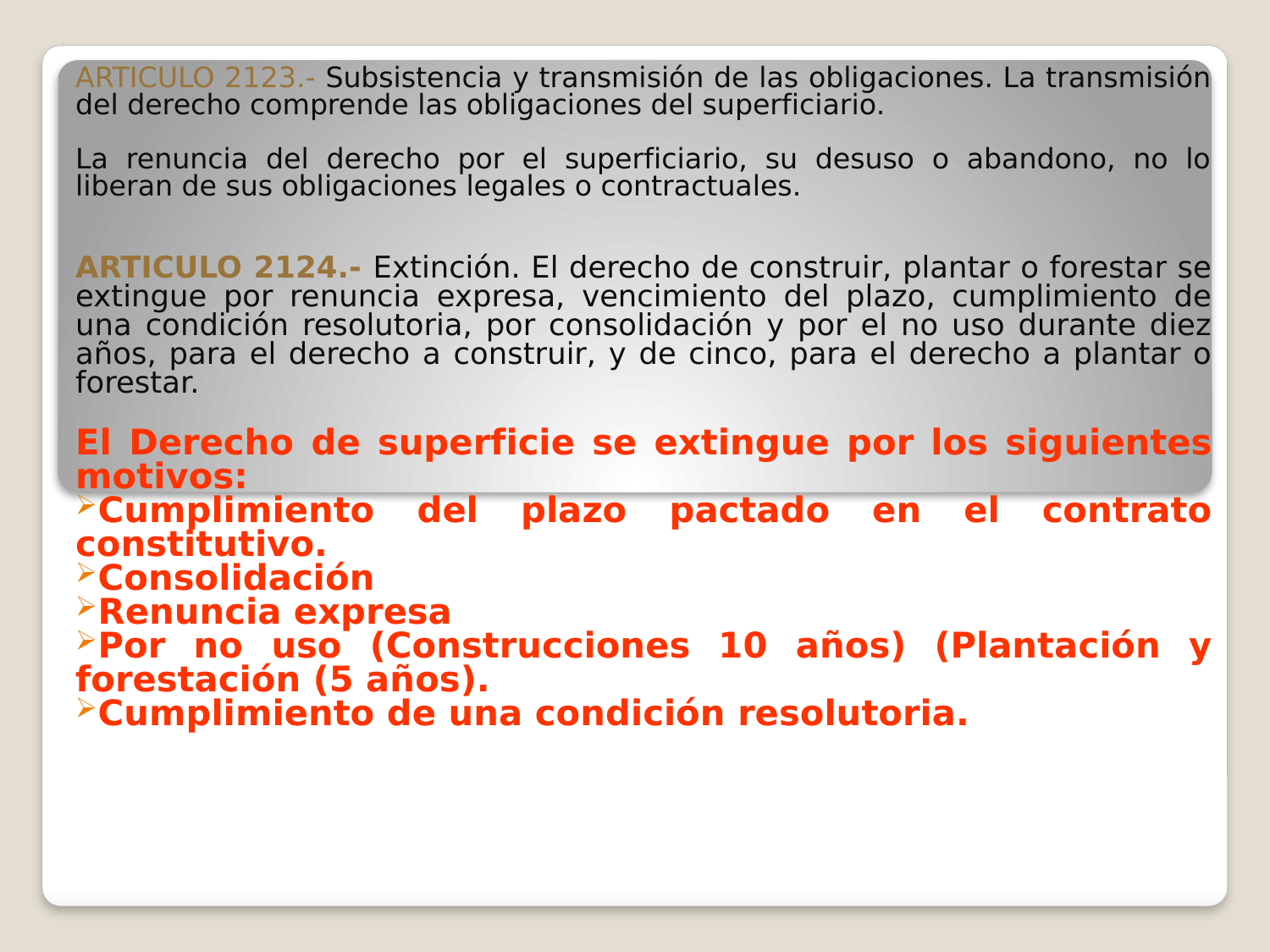

ARTICULO 2123.- Subsistencia y transmisión de las obligaciones. La transmisión del derecho comprende las obligaciones del superficiario.
La renuncia del derecho por el superficiario, su desuso o abandono, no lo liberan de sus obligaciones legales o contractuales.
ARTICULO 2124.- Extinción. El derecho de construir, plantar o forestar se extingue por renuncia expresa, vencimiento del plazo, cumplimiento de una condición resolutoria, por consolidación y por el no uso durante diez años, para el derecho a construir, y de cinco, para el derecho a plantar o forestar.

El Derecho de superficie se extingue por los siguientes motivos:
Cumplimiento del plazo pactado en el contrato constitutivo.
Consolidación
Renuncia expresa
Por no uso (Construcciones 10 años) (Plantación y forestación (5 años).
Cumplimiento de una condición resolutoria.